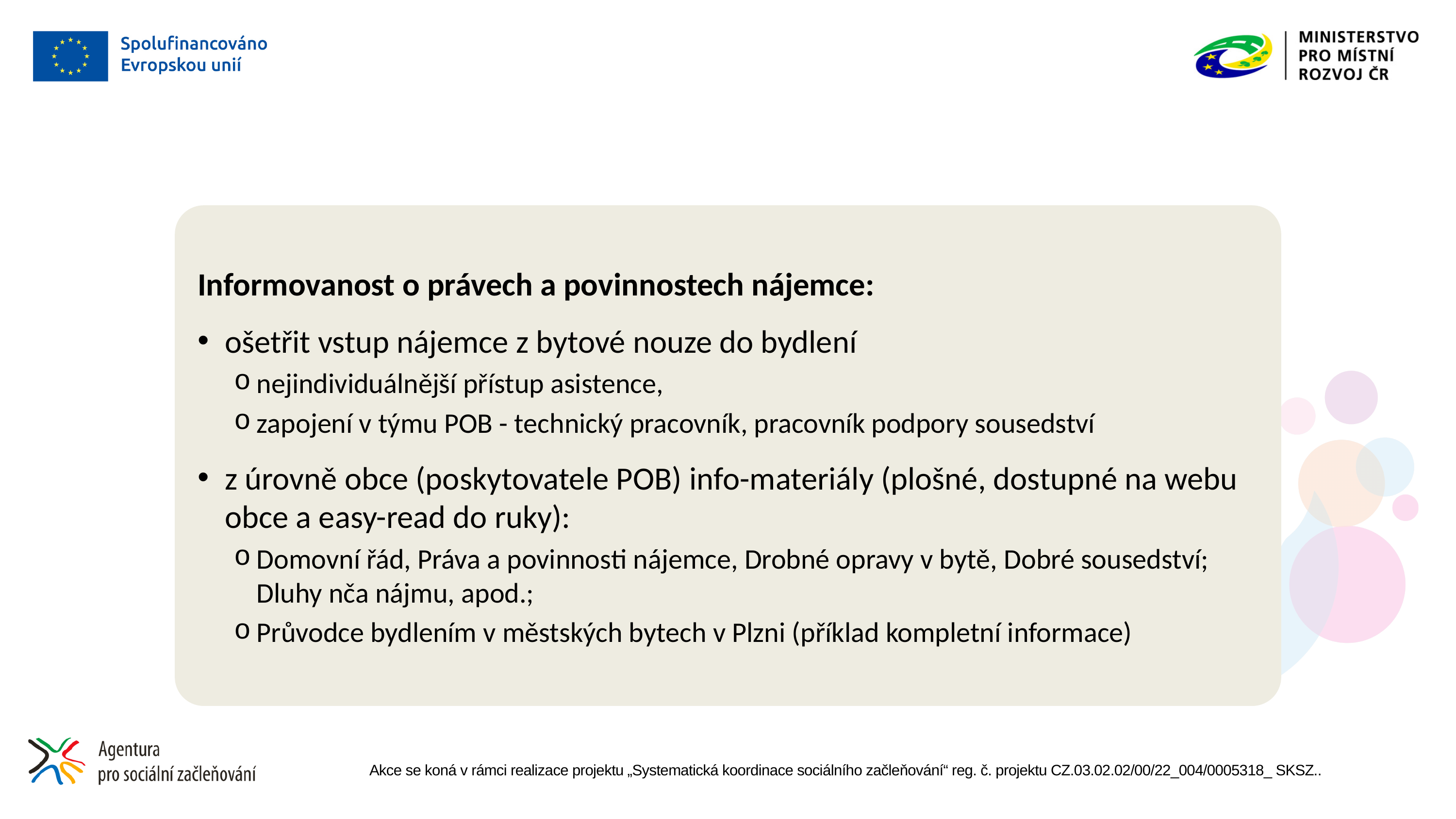

#
Informovanost o právech a povinnostech nájemce:
ošetřit vstup nájemce z bytové nouze do bydlení
nejindividuálnější přístup asistence,
zapojení v týmu POB - technický pracovník, pracovník podpory sousedství
z úrovně obce (poskytovatele POB) info-materiály (plošné, dostupné na webu obce a easy-read do ruky):
Domovní řád, Práva a povinnosti nájemce, Drobné opravy v bytě, Dobré sousedství; Dluhy nča nájmu, apod.;
Průvodce bydlením v městských bytech v Plzni (příklad kompletní informace)